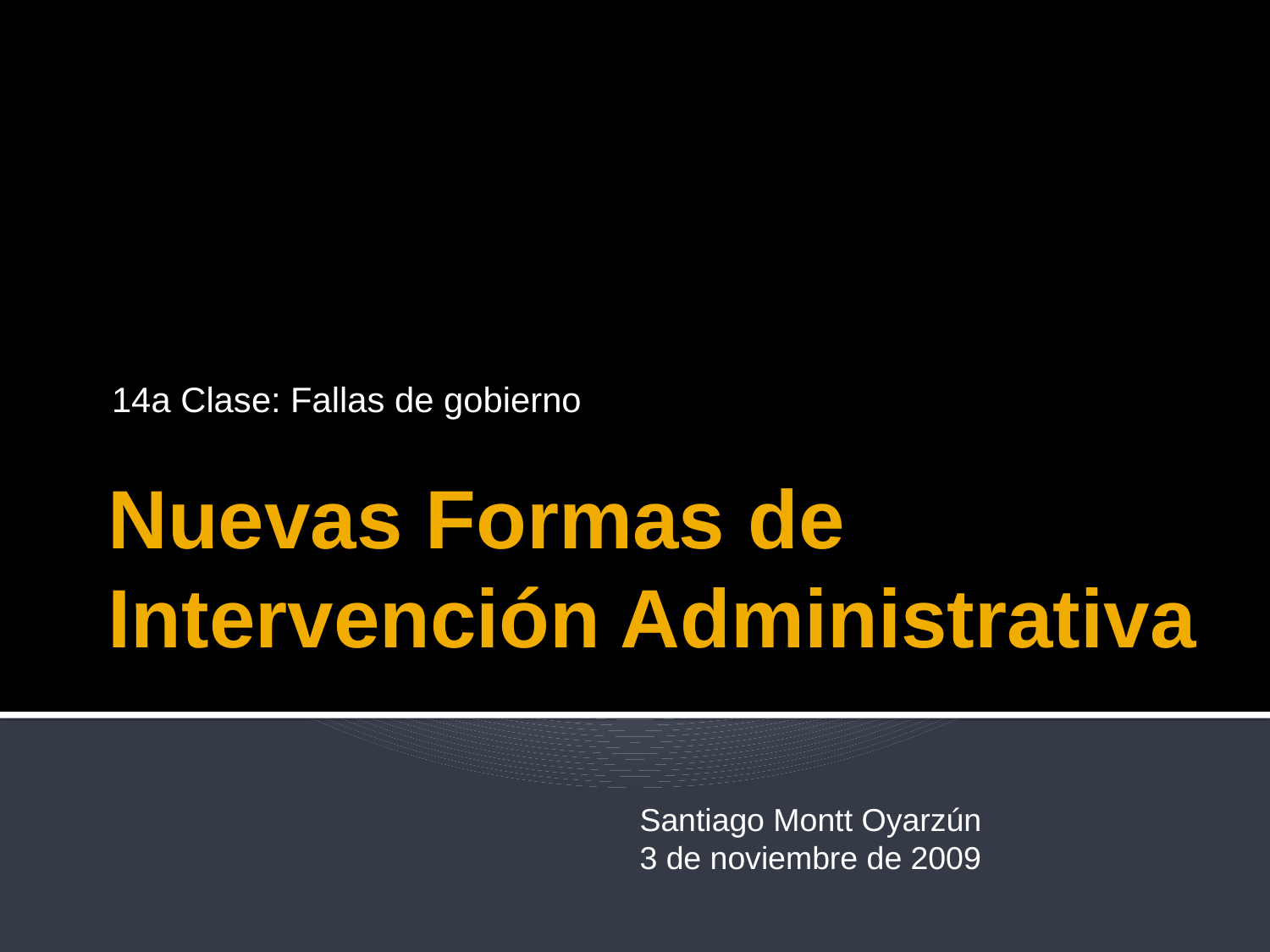

14a Clase: Fallas de gobierno

# Nuevas Formas de Intervención Administrativa
Santiago Montt Oyarzún
3 de noviembre de 2009